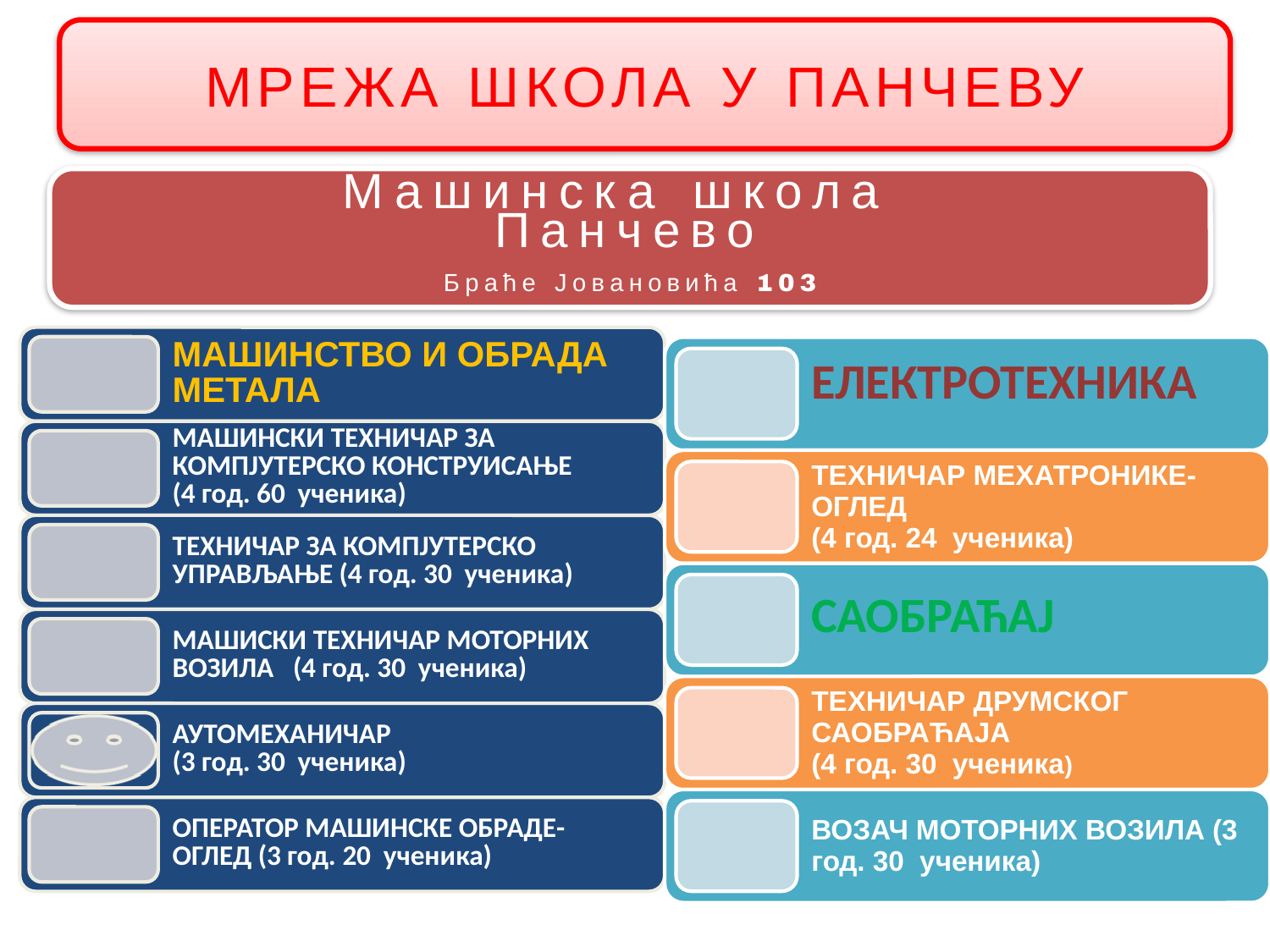

МРЕЖА ШКОЛА У ПАНЧЕВУ
Машинска школа
Панчево
Браће Јовановића 103
МАШИНСТВО И ОБРАДА МЕТАЛА
МАШИНСКИ ТЕХНИЧАР ЗА КОМПЈУТЕРСКО КОНСТРУИСАЊЕ
(4 год. 60  ученика)
МАШИСКИ ТЕХНИЧАР МОТОРНИХ ВОЗИЛА   (4 год. 30  ученика)
ОПЕРАТОР МАШИНСКЕ ОБРАДЕ- ОГЛЕД (3 год. 20  ученика)
ТЕХНИЧАР ЗА КОМПЈУТЕРСКО УПРАВЉАЊЕ (4 год. 30  ученика)
АУТОМЕХАНИЧАР
(3 год. 30  ученика)
ЕЛЕКТРОТЕХНИКА
ТЕХНИЧАР МЕХАТРОНИКЕ- ОГЛЕД
(4 год. 24  ученика)
САОБРАЋАЈ
ТЕХНИЧАР ДРУМСКОГ САОБРАЋАЈА
(4 год. 30  ученика)
ВОЗАЧ МОТОРНИХ ВОЗИЛА (3 год. 30  ученика)